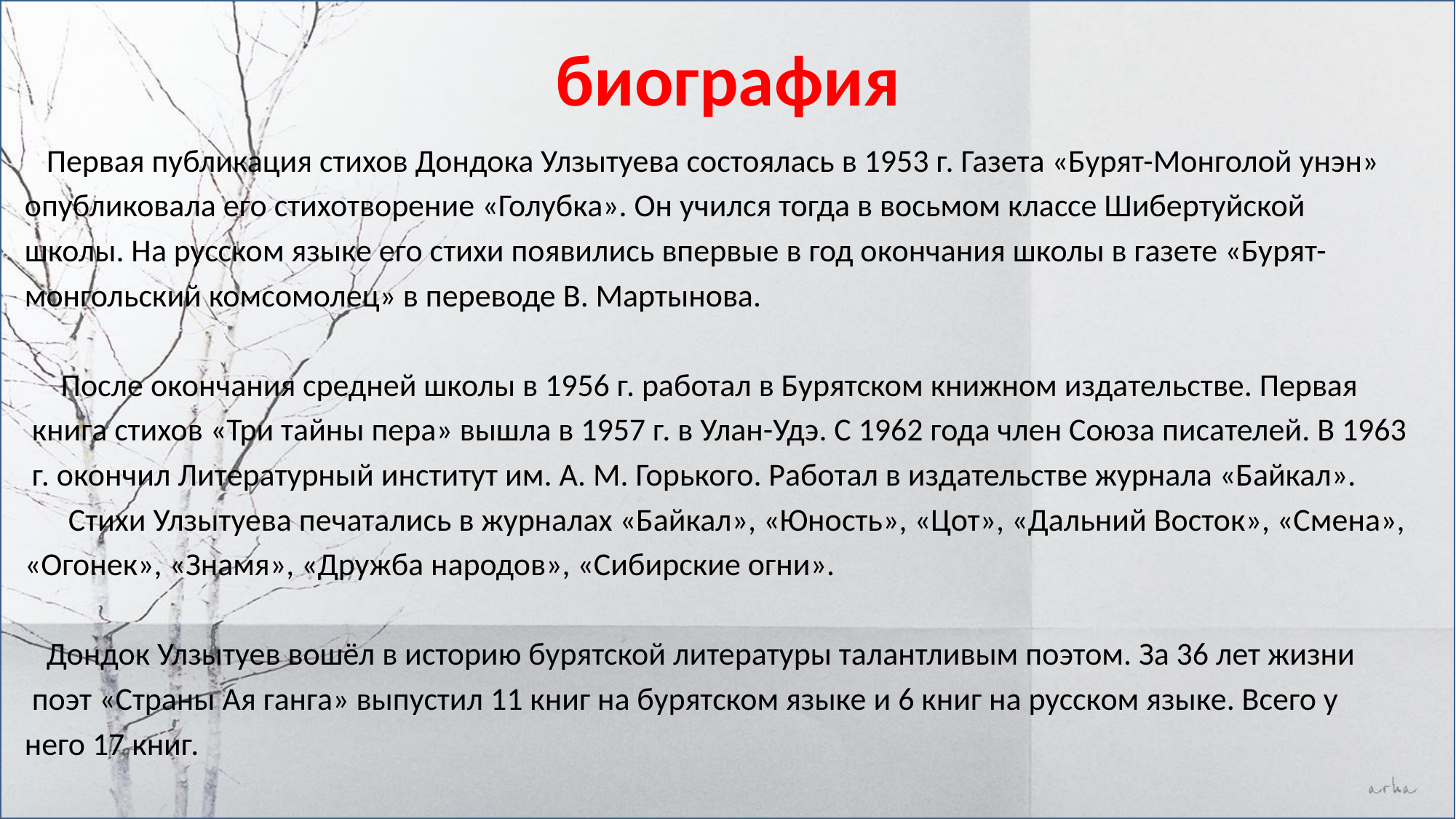

# биография
   Первая публикация стихов Дондока Улзытуева состоялась в 1953 г. Газета «Бурят-Монголой унэн»
опубликовала его стихотворение «Голубка». Он учился тогда в восьмом классе Шибертуйской
школы. На русском языке его стихи появились впервые в год окончания школы в газете «Бурят-
монгольский комсомолец» в переводе В. Мартынова.

     После окончания средней школы в 1956 г. работал в Бурятском книжном издательстве. Первая
 книга стихов «Три тайны пера» вышла в 1957 г. в Улан-Удэ. С 1962 года член Союза писателей. В 1963
 г. окончил Литературный институт им. А. М. Горького. Работал в издательстве журнала «Байкал».
      Стихи Улзытуева печатались в журналах «Байкал», «Юность», «Цот», «Дальний Восток», «Смена»,
«Огонек», «Знамя», «Дружба народов», «Сибирские огни».

   Дондок Улзытуев вошёл в историю бурятской литературы талантливым поэтом. За 36 лет жизни
 поэт «Страны Ая ганга» выпустил 11 книг на бурятском языке и 6 книг на русском языке. Всего у
него 17 книг.